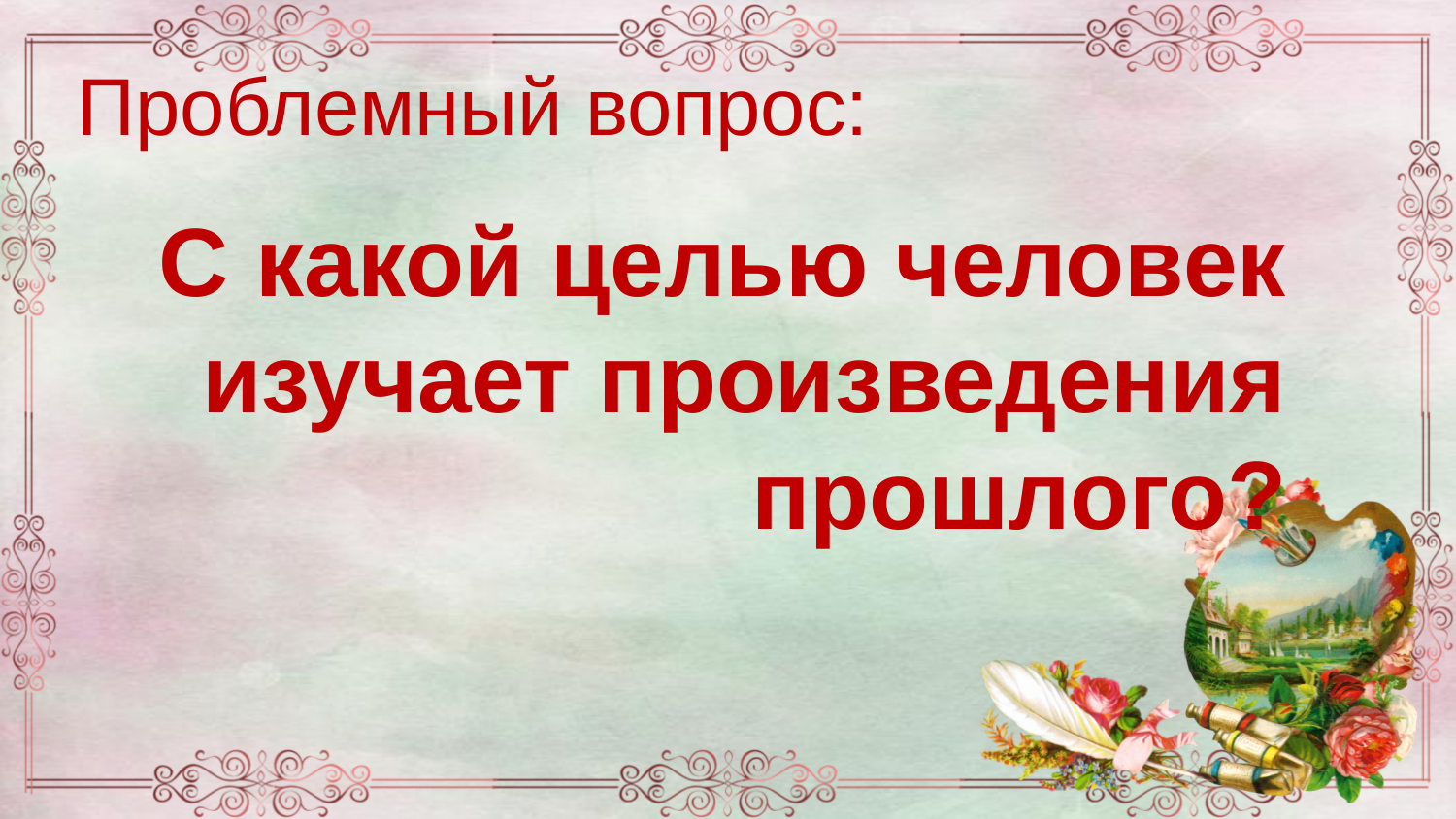

Проблемный вопрос:

С какой целью человек изучает произведения прошлого?